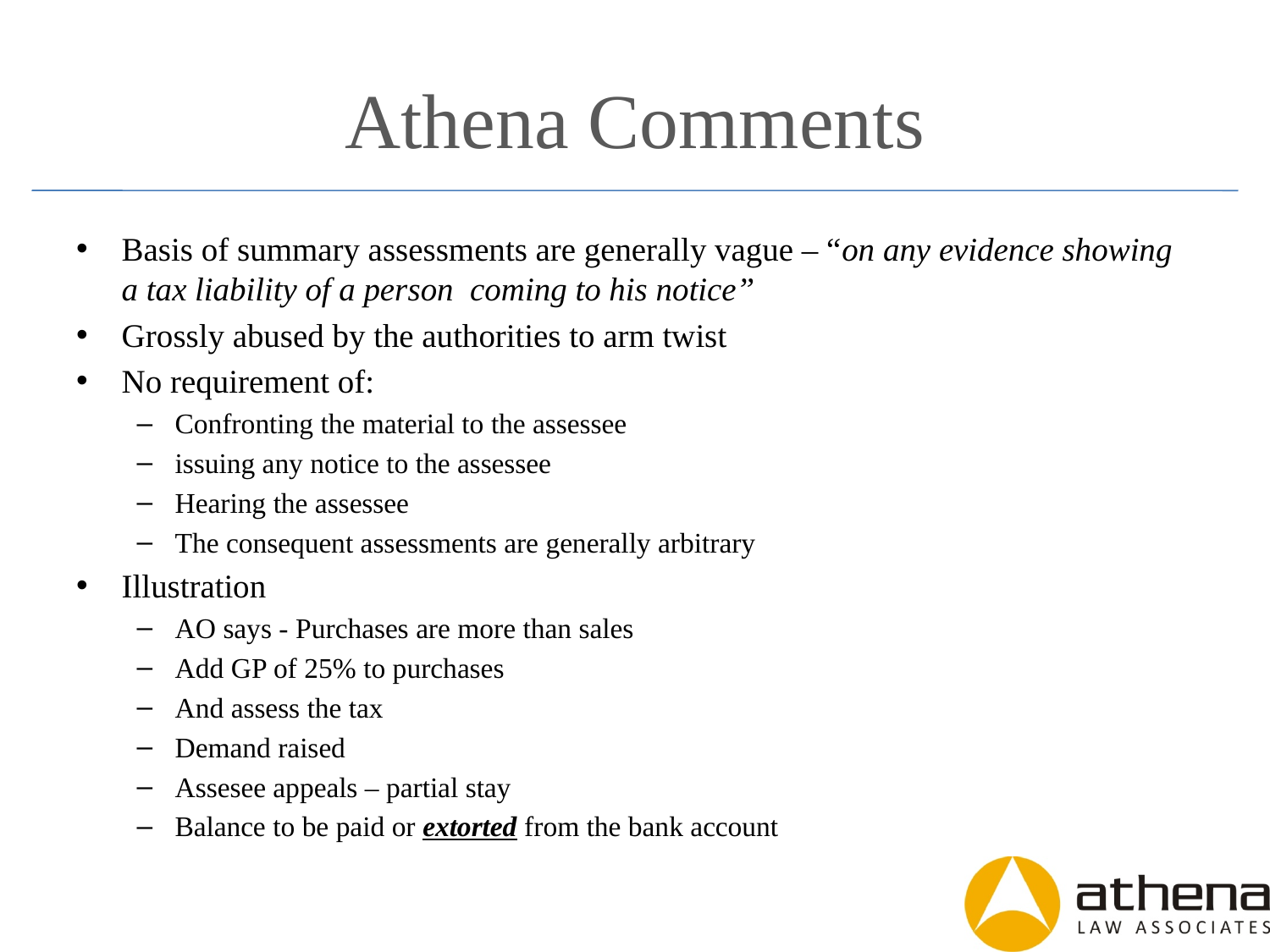

# Athena Comments
Basis of summary assessments are generally vague – “on any evidence showing a tax liability of a person  coming to his notice”
Grossly abused by the authorities to arm twist
No requirement of:
Confronting the material to the assessee
issuing any notice to the assessee
Hearing the assessee
The consequent assessments are generally arbitrary
Illustration
AO says - Purchases are more than sales
Add GP of 25% to purchases
And assess the tax
Demand raised
Assesee appeals – partial stay
Balance to be paid or extorted from the bank account